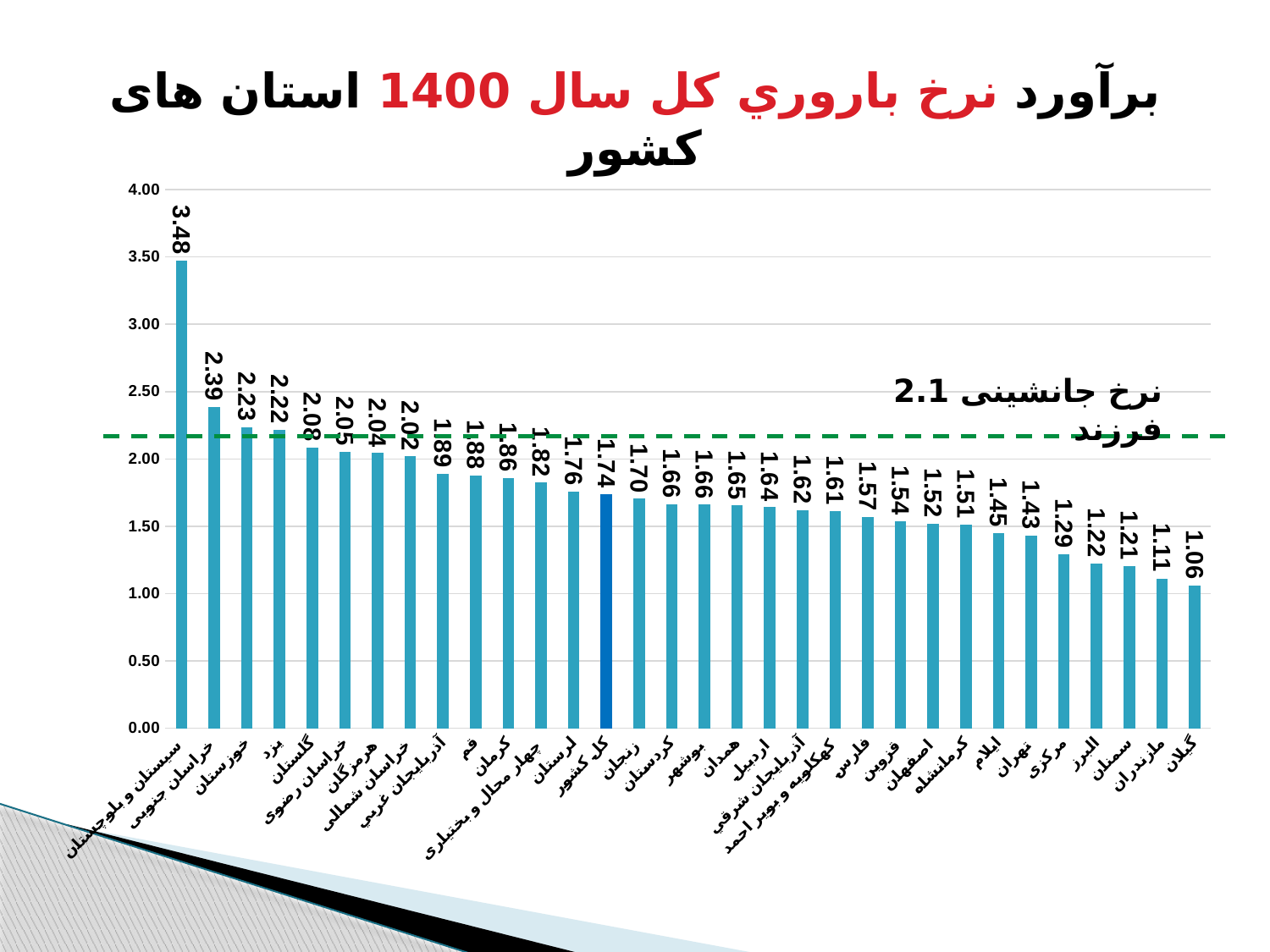

# برآورد نرخ باروري كل سال 1400 استان های كشور

### Chart

| Category |  |
|---|---|
| سیستان و بلوچستان  | 3.47510459165544 |
| خراسان جنوبی  | 2.387690550236045 |
| خوزستان | 2.234638558951322 |
| یزد | 2.2163773685875148 |
| گلستان | 2.083018248645724 |
| خراسان رضوی | 2.0549387623575406 |
| هرمزگان  | 2.0437675374801936 |
| خراسان شمالی  | 2.0186464412669567 |
| آذربايجان غربي | 1.8873340911079692 |
| قم | 1.879351755785617 |
| کرمان | 1.8603205310386606 |
| چهار محال و بختیاری  | 1.82353821385604 |
| لرستان | 1.7558715845011754 |
| كل كشور | 1.737256122376242 |
| زنجان  | 1.7038886688527195 |
| کردستان | 1.663503327700776 |
| بوشهر  | 1.6606774502636155 |
| همدان | 1.6539036703424048 |
| اردبیل  | 1.6416007425111434 |
| آذربايجان شرقي | 1.6171983410429815 |
| کهکلویه و بویر احمد  | 1.6115923780149752 |
| فارس | 1.5670685605994714 |
| قزوین  | 1.537370412139167 |
| اصفهان  | 1.5179850682197844 |
| کرمانشاه | 1.5119402047079402 |
| ایلام | 1.4515311930529287 |
| تهران  | 1.43050753050475 |
| مرکزی | 1.2916842082681301 |
| البرز | 1.2234172352771502 |
| سمنان | 1.206925546396461 |
| مازندران | 1.1122750832068966 |
| گیلان | 1.0620061590473362 |
نرخ جانشینی 2.1 فرزند